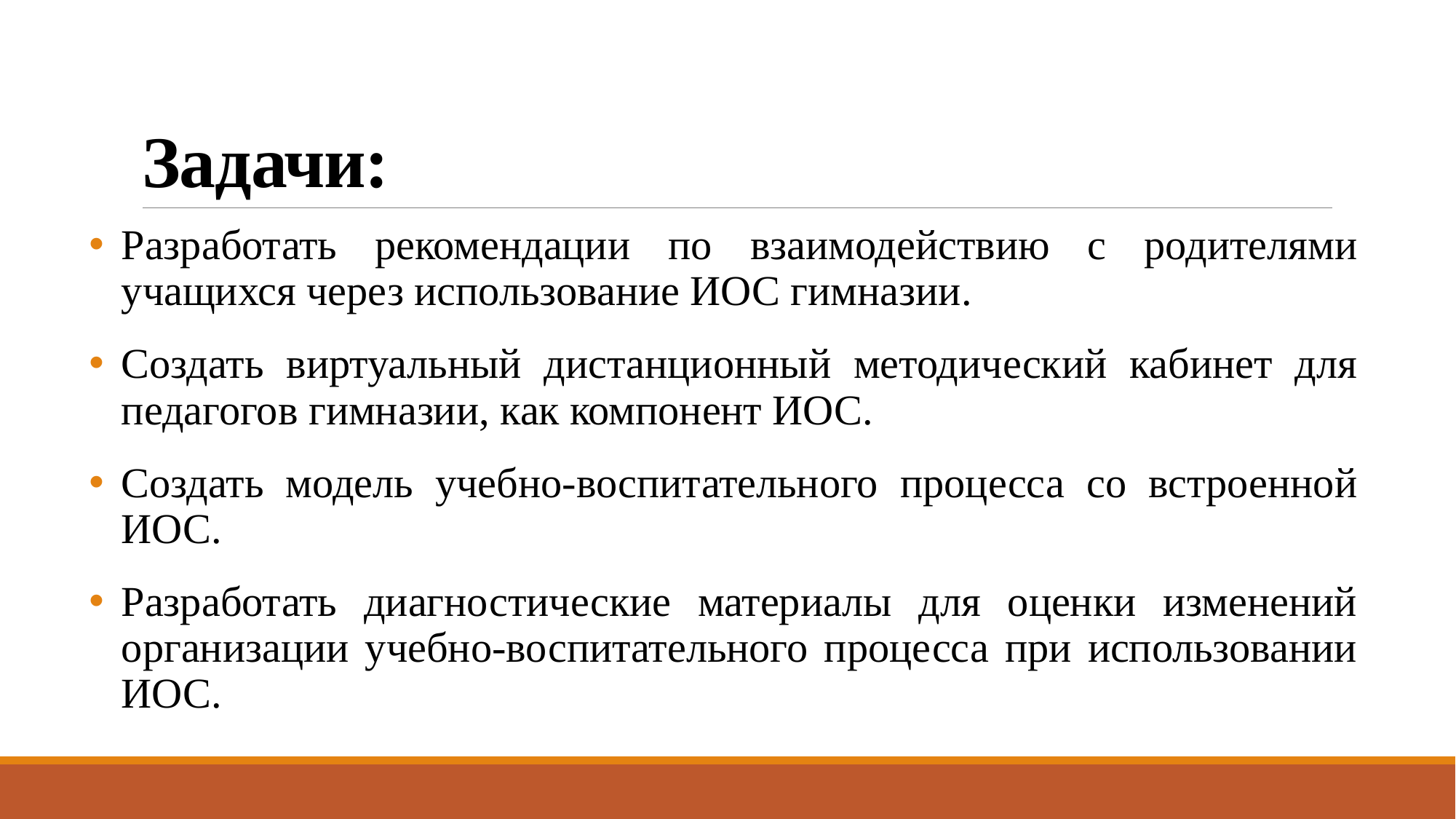

# Задачи:
Разработать рекомендации по взаимодействию с родителями учащихся через использование ИОС гимназии.
Создать виртуальный дистанционный методический кабинет для педагогов гимназии, как компонент ИОС.
Создать модель учебно-воспитательного процесса со встроенной ИОС.
Разработать диагностические материалы для оценки изменений организации учебно-воспитательного процесса при использовании ИОС.